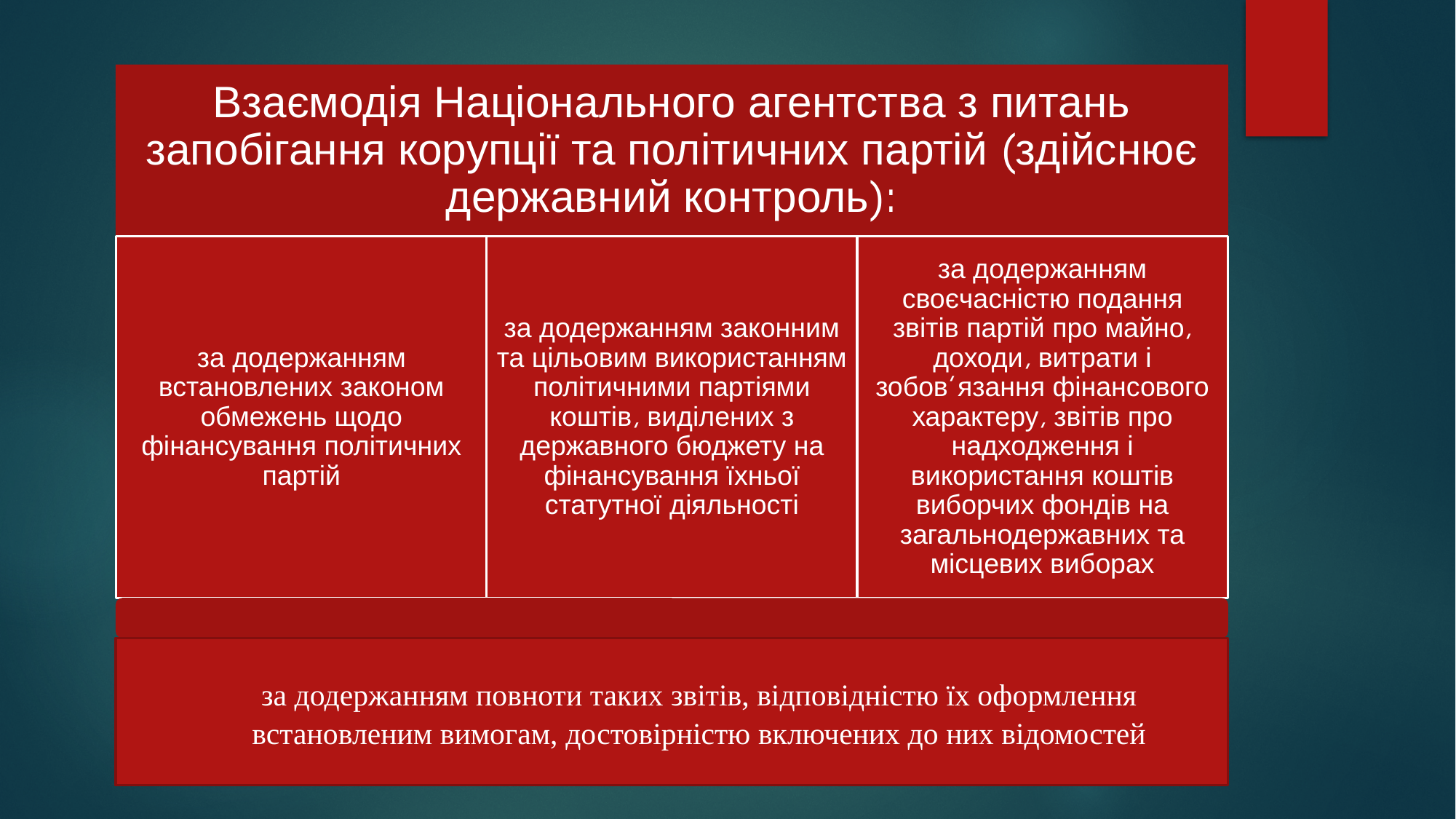

Взаємодія Національного агентства з питань запобігання корупції та політичних партій (здійснює державний контроль):
за додержанням встановлених законом обмежень щодо фінансування політичних партій
за додержанням законним та цільовим використанням політичними партіями коштів, виділених з державного бюджету на фінансування їхньої статутної діяльності
за додержанням своєчасністю подання звітів партій про майно, доходи, витрати і зобов’язання фінансового характеру, звітів про надходження і використання коштів виборчих фондів на загальнодержавних та місцевих виборах
за додержанням повноти таких звітів, відповідністю їх оформлення встановленим вимогам, достовірністю включених до них відомостей